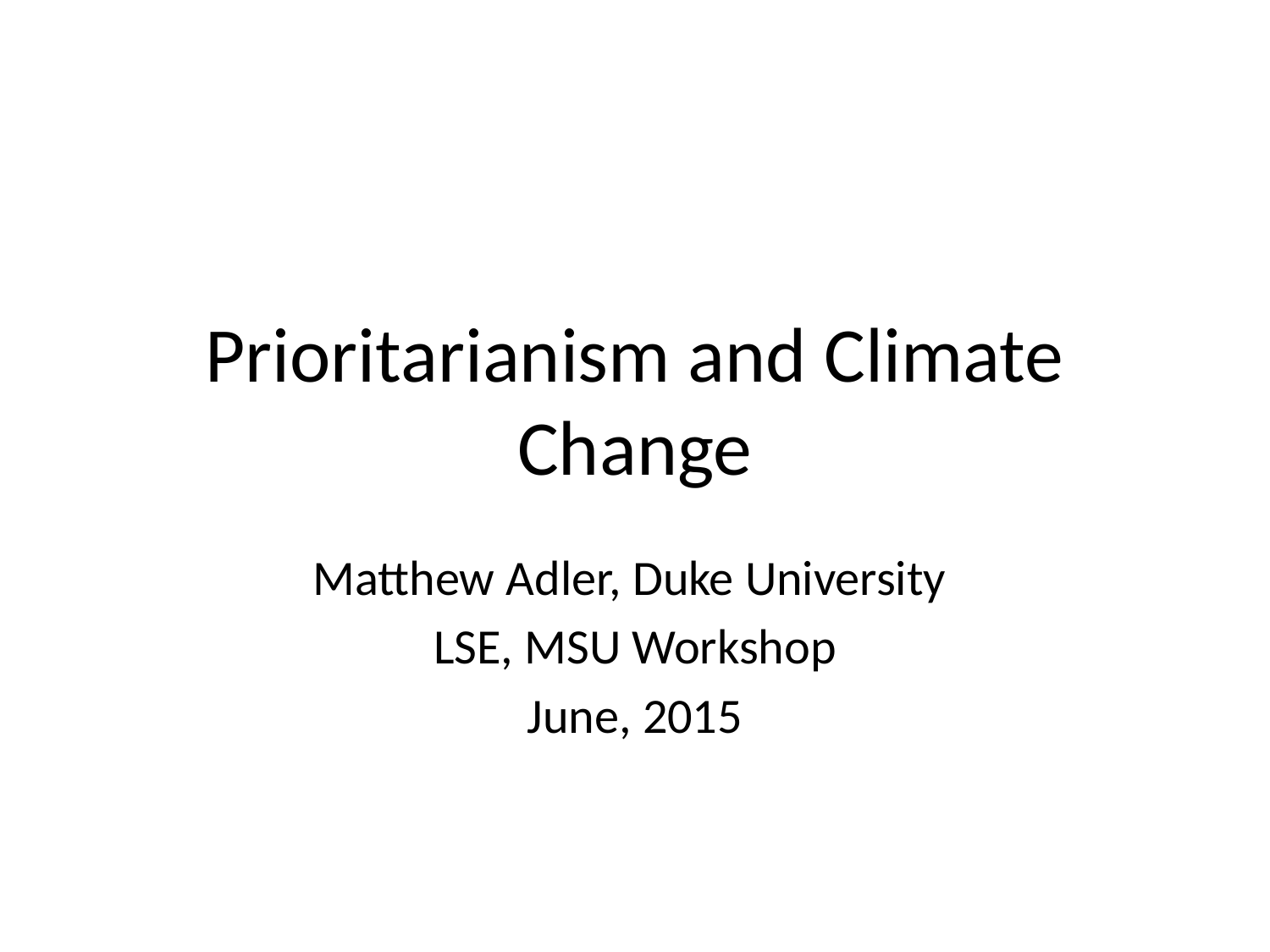

# Prioritarianism and Climate Change
Matthew Adler, Duke University
LSE, MSU Workshop
June, 2015